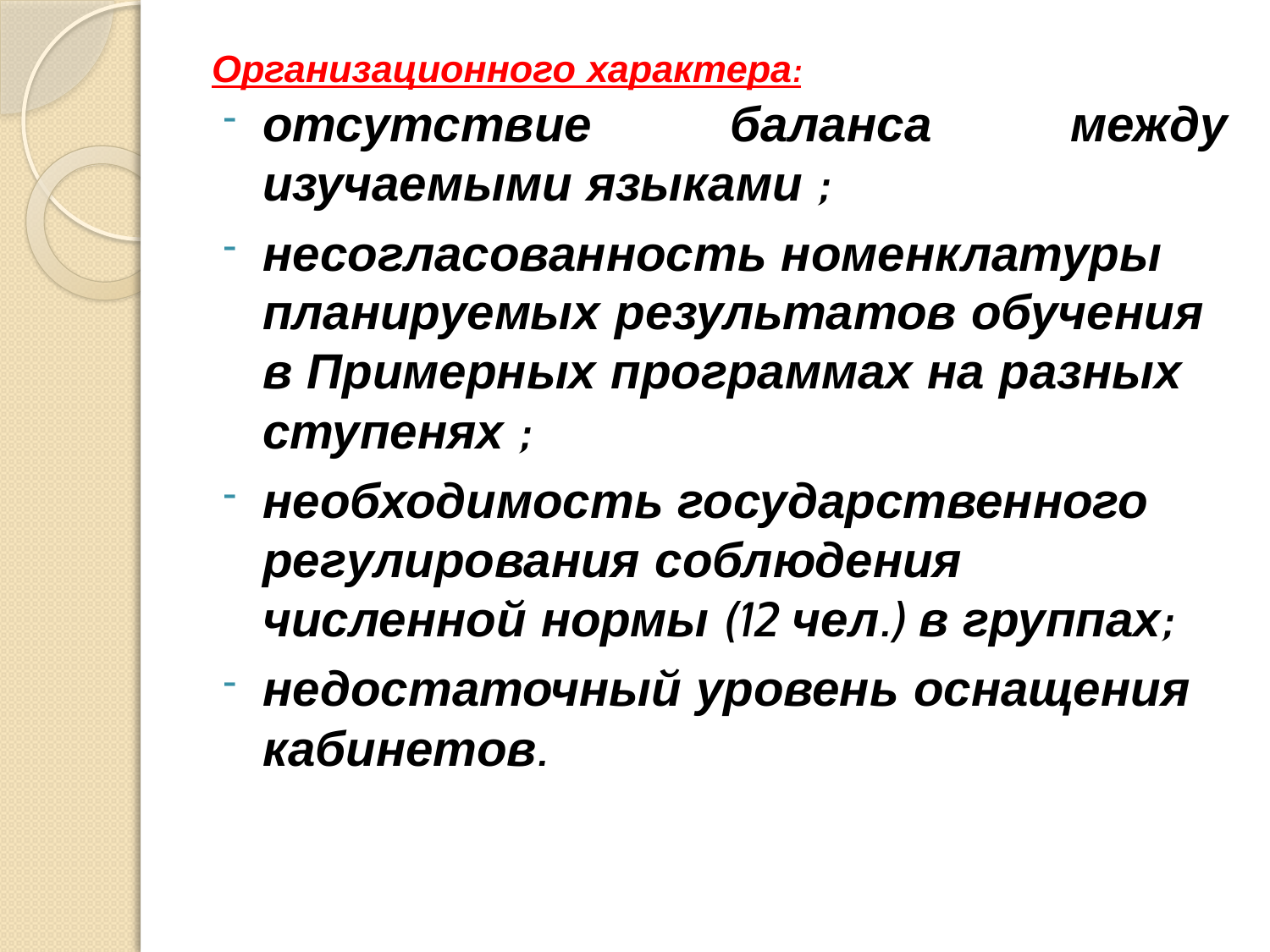

# Организационного характера:
отсутствие баланса между изучаемыми языками ;
несогласованность номенклатуры планируемых результатов обучения в Примерных программах на разных ступенях ;
необходимость государственного регулирования соблюдения численной нормы (12 чел.) в группах;
недостаточный уровень оснащения кабинетов.